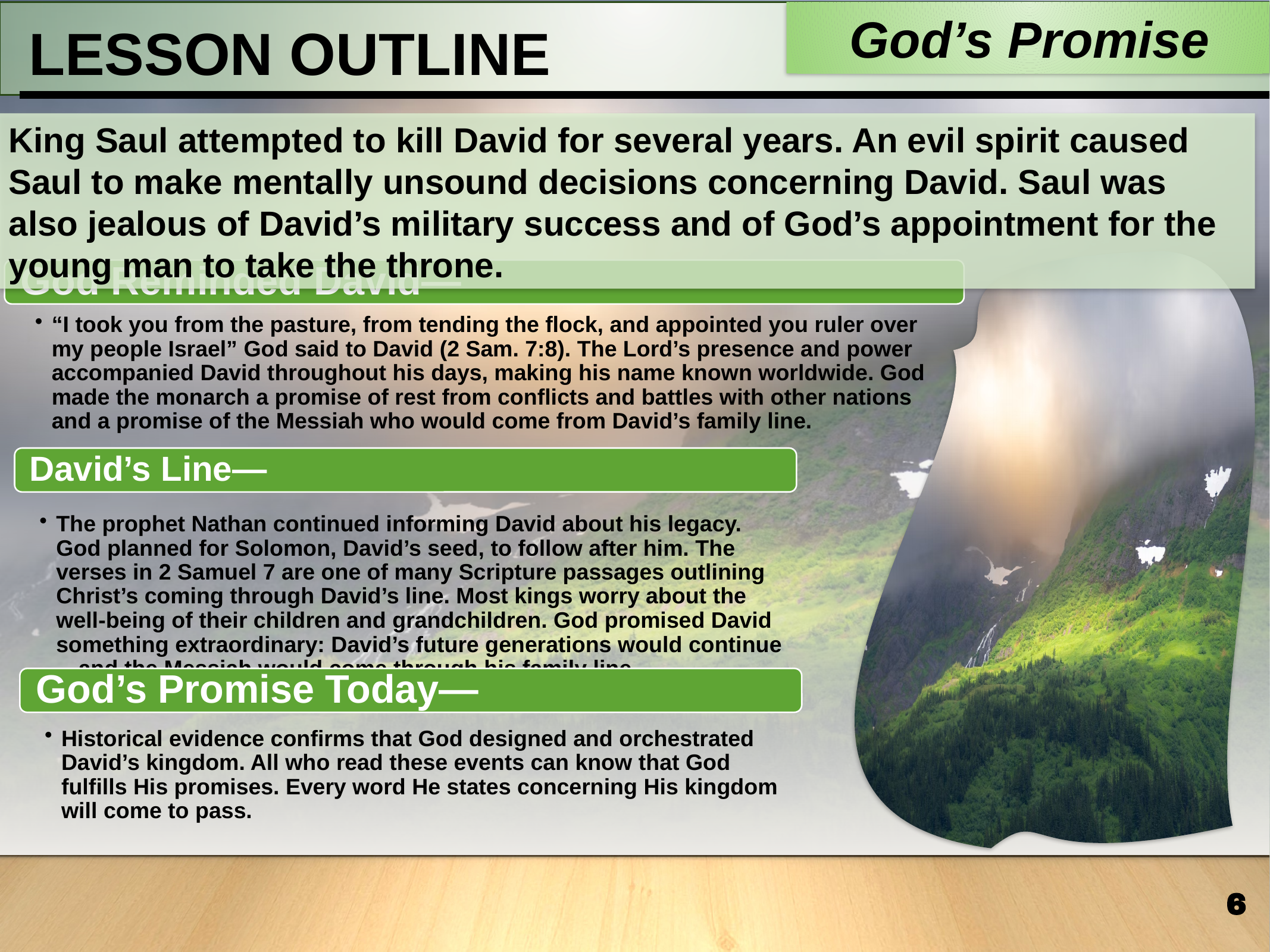

God’s Promise

LESSON OUTLINE
King Saul attempted to kill David for several years. An evil spirit caused Saul to make mentally unsound decisions concerning David. Saul was also jealous of David’s military success and of God’s appointment for the young man to take the throne.
God Reminded David—
“I took you from the pasture, from tending the flock, and appointed you ruler over my people Israel” God said to David (2 Sam. 7:8). The Lord’s presence and power accompanied David throughout his days, making his name known worldwide. God made the monarch a promise of rest from conflicts and battles with other nations and a promise of the Messiah who would come from David’s family line.

David’s Line—
The prophet Nathan continued informing David about his legacy. God planned for Solomon, David’s seed, to follow after him. The verses in 2 Samuel 7 are one of many Scripture passages outlining Christ’s coming through David’s line. Most kings worry about the well-being of their children and grandchildren. God promised David something extraordinary: David’s future generations would continue—and the Messiah would come through his family line.
God’s Promise Today—
Historical evidence confirms that God designed and orchestrated David’s kingdom. All who read these events can know that God fulfills His promises. Every word He states concerning His kingdom will come to pass.
6